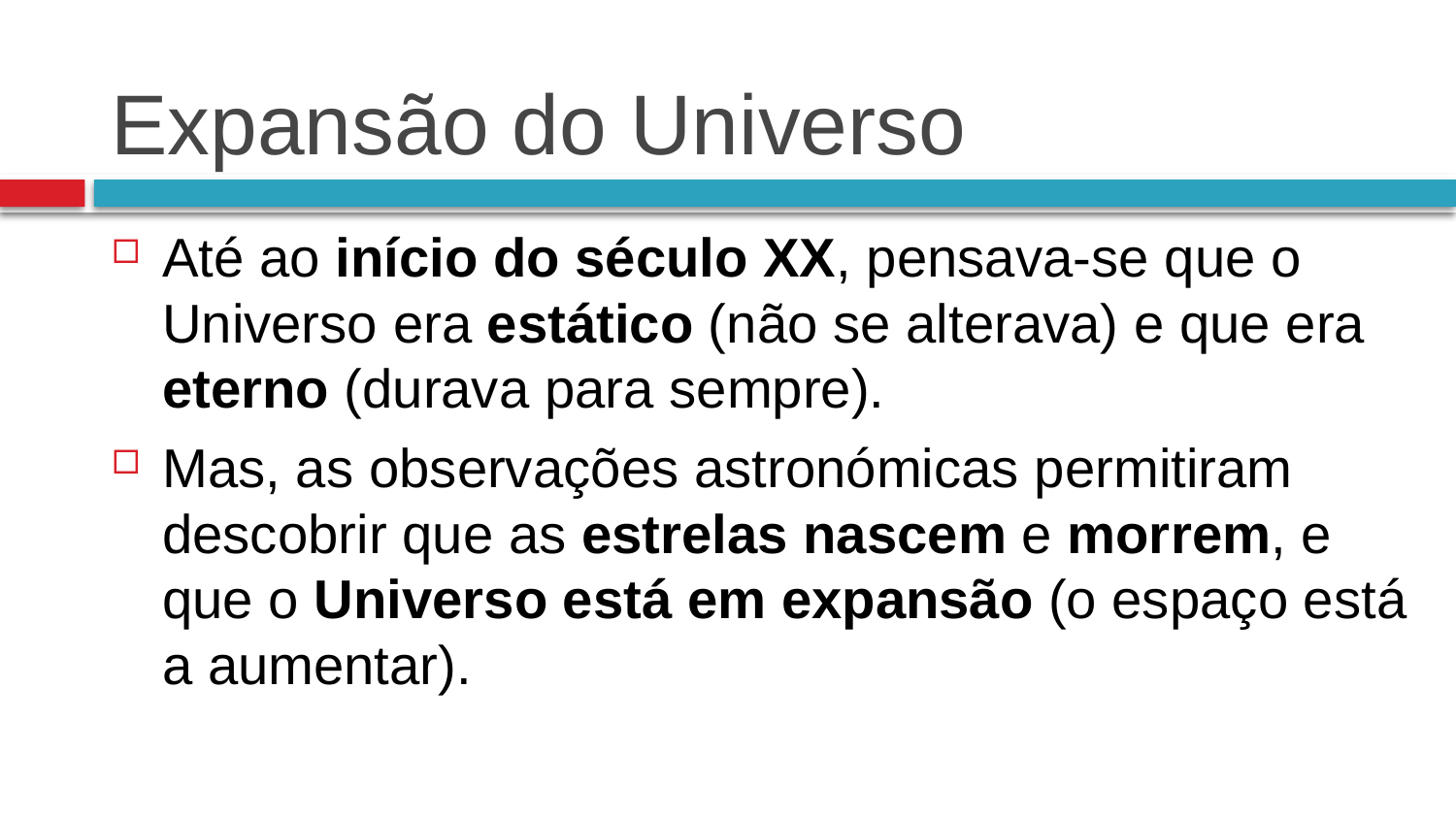

# Expansão do Universo
Até ao início do século XX, pensava-se que o Universo era estático (não se alterava) e que era eterno (durava para sempre).
Mas, as observações astronómicas permitiram descobrir que as estrelas nascem e morrem, e que o Universo está em expansão (o espaço está a aumentar).